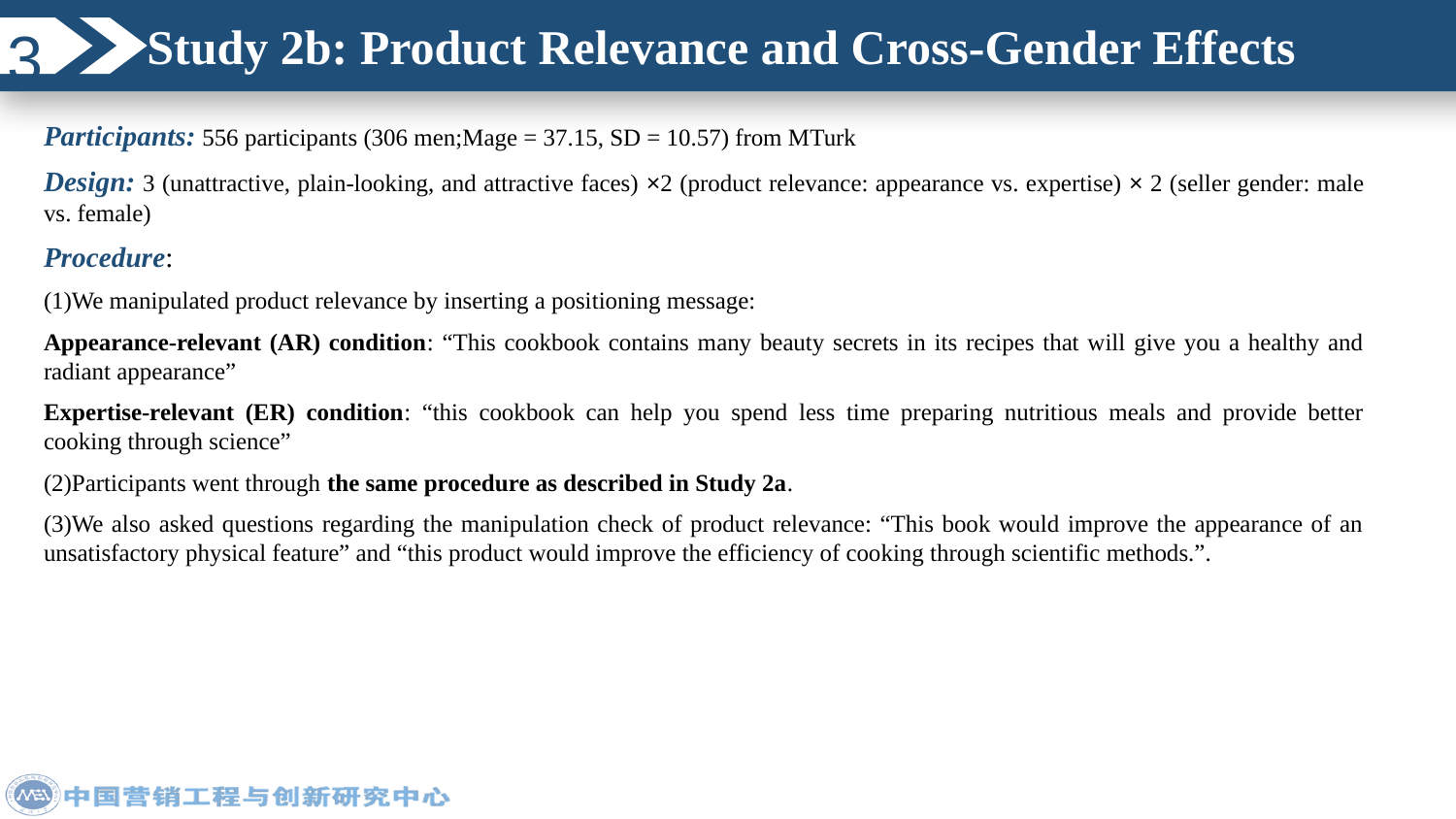

Study 2b: Product Relevance and Cross-Gender Effects
3

Participants: 556 participants (306 men;Mage = 37.15, SD = 10.57) from MTurk
Design: 3 (unattractive, plain-looking, and attractive faces) ×2 (product relevance: appearance vs. expertise) × 2 (seller gender: male vs. female)
Procedure:
(1)We manipulated product relevance by inserting a positioning message:
Appearance-relevant (AR) condition: “This cookbook contains many beauty secrets in its recipes that will give you a healthy and radiant appearance”
Expertise-relevant (ER) condition: “this cookbook can help you spend less time preparing nutritious meals and provide better cooking through science”
(2)Participants went through the same procedure as described in Study 2a.
(3)We also asked questions regarding the manipulation check of product relevance: “This book would improve the appearance of an unsatisfactory physical feature” and “this product would improve the efficiency of cooking through scientific methods.”.